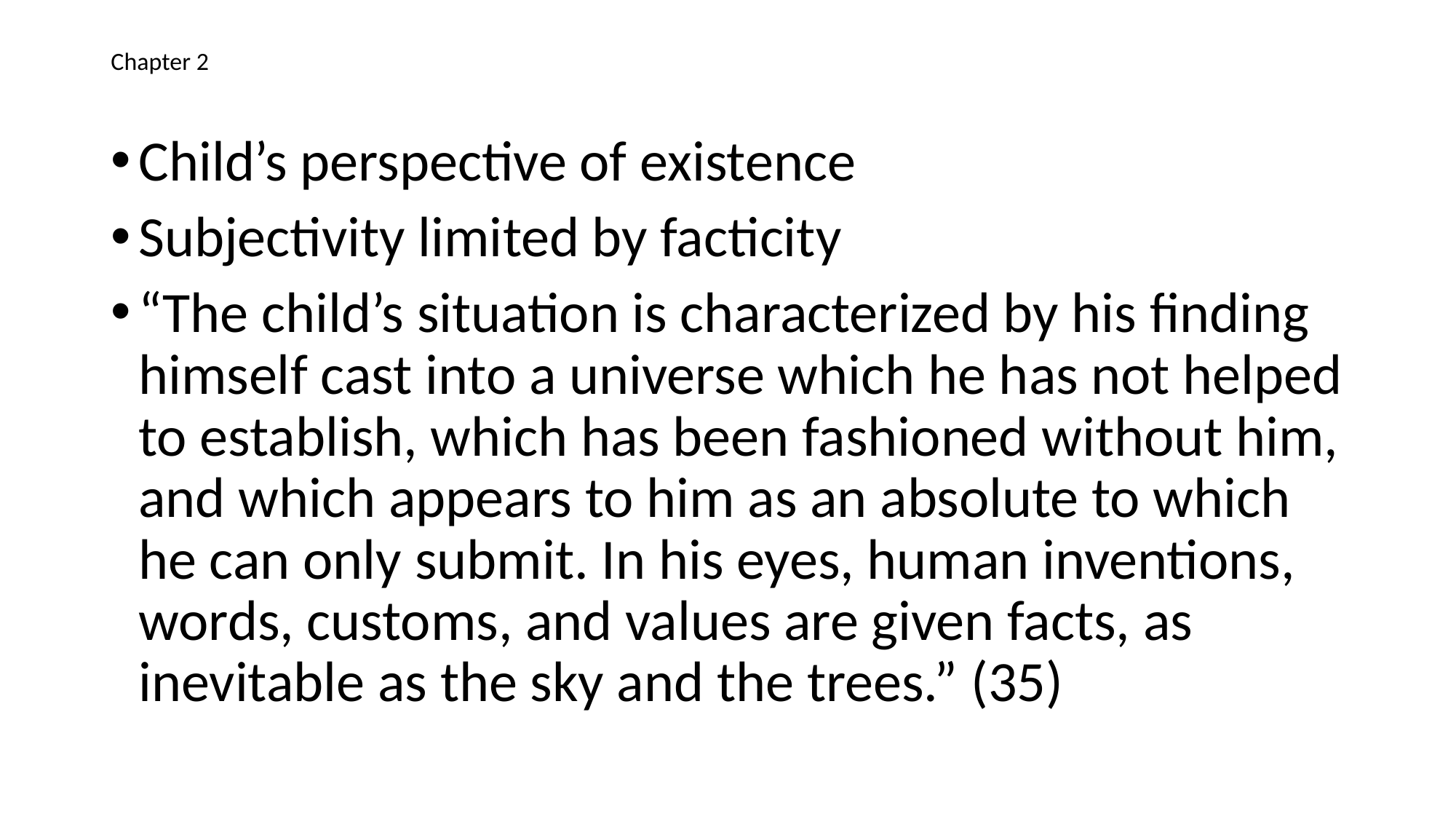

# Chapter 2
Child’s perspective of existence
Subjectivity limited by facticity
“The child’s situation is characterized by his finding himself cast into a universe which he has not helped to establish, which has been fashioned without him, and which appears to him as an absolute to which he can only submit. In his eyes, human inventions, words, customs, and values are given facts, as inevitable as the sky and the trees.” (35)